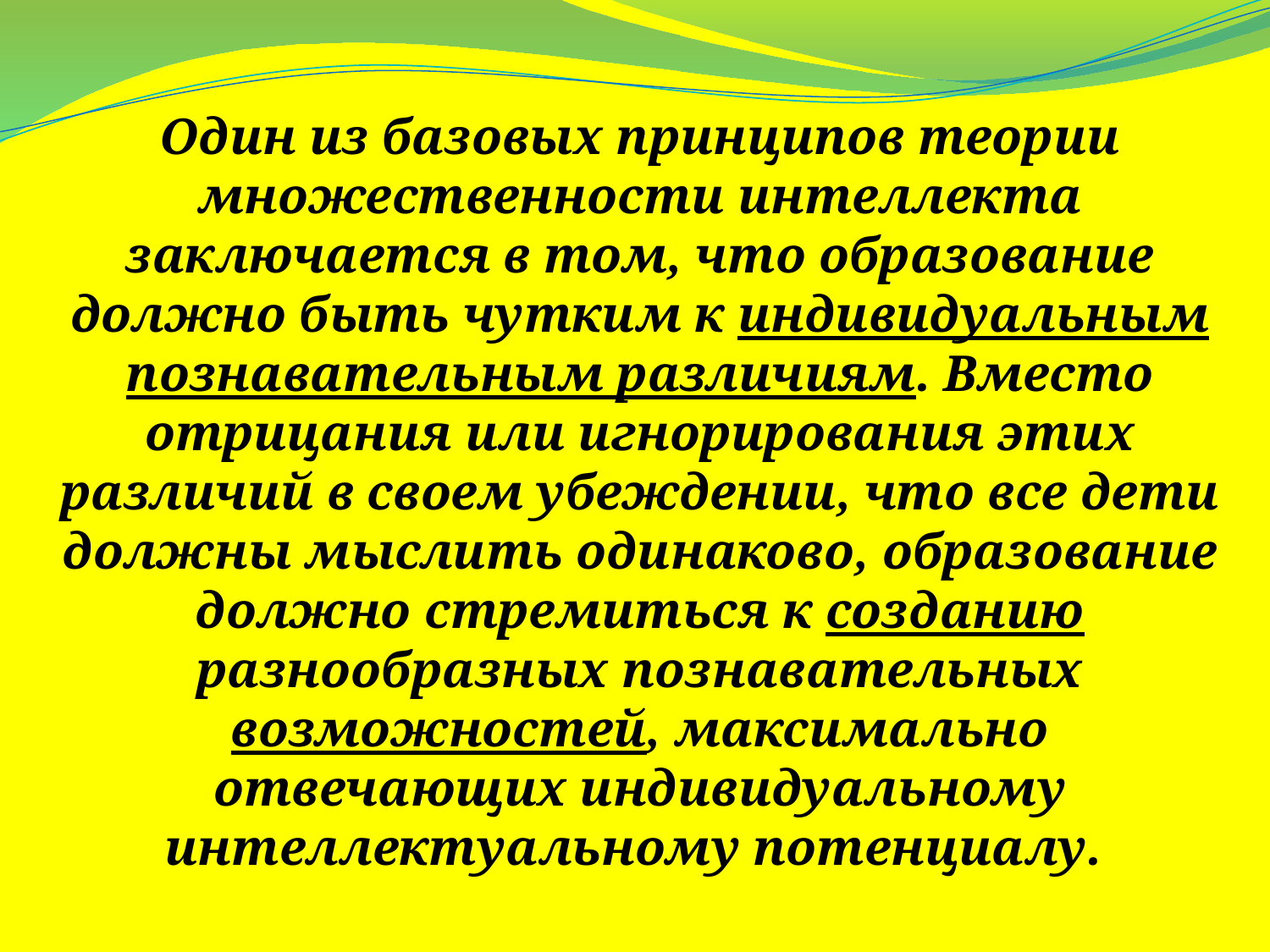

Один из базовых принципов теории множественности интеллекта заключается в том, что образование должно быть чутким к индивидуальным познавательным различиям. Вместо отрицания или игнорирования этих различий в своем убеждении, что все дети должны мыслить одинаково, образование должно стремиться к созданию разнообразных познавательных возможностей, максимально отвечающих индивидуальному интеллектуальному потенциалу.